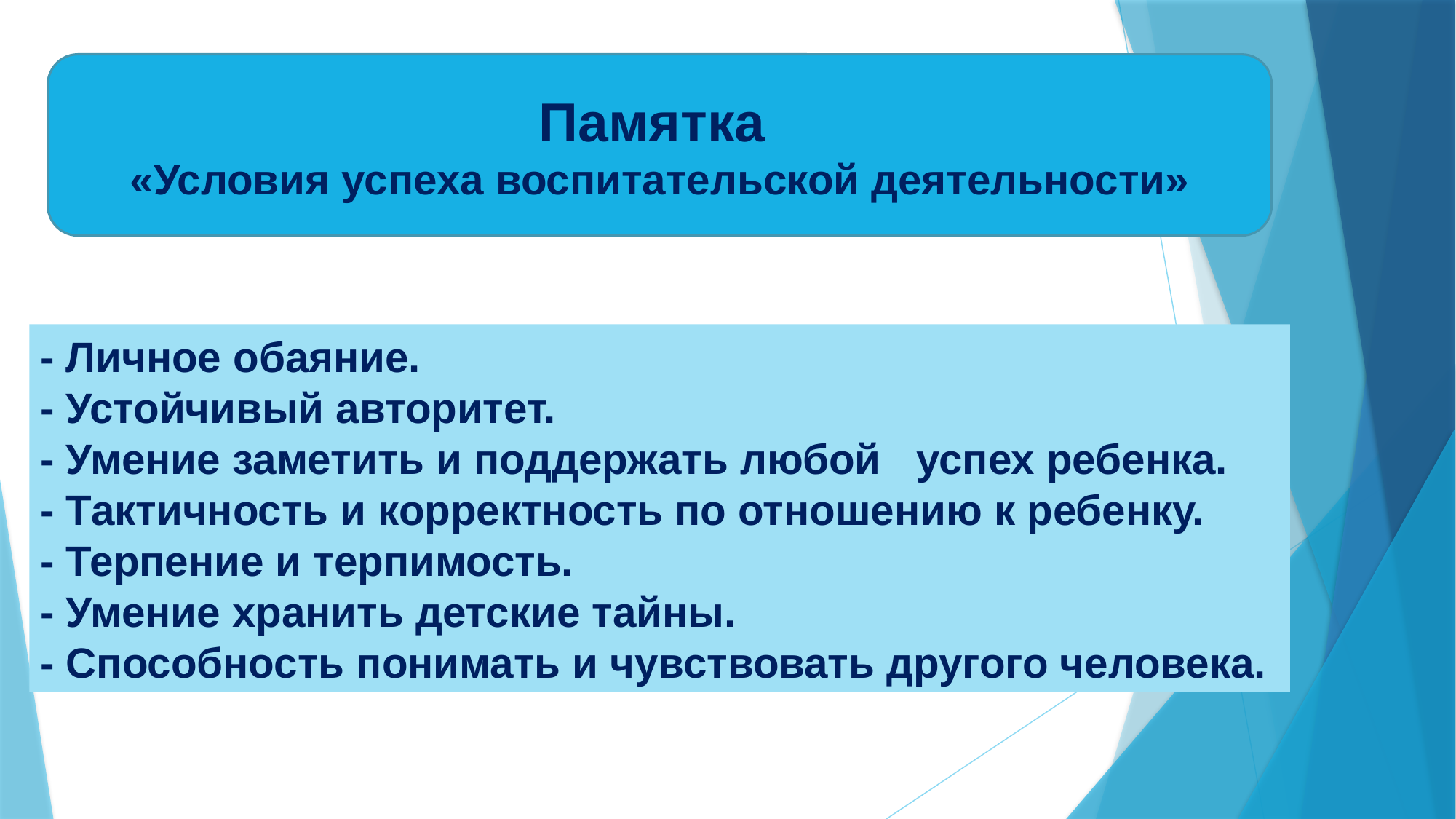

Памятка
«Условия успеха воспитательской деятельности»
- Личное обаяние.
- Устойчивый авторитет.
- Умение заметить и поддержать любой   успех ребенка.
- Тактичность и корректность по отношению к ребенку.
- Терпение и терпимость.
- Умение хранить детские тайны.
- Способность понимать и чувствовать другого человека.